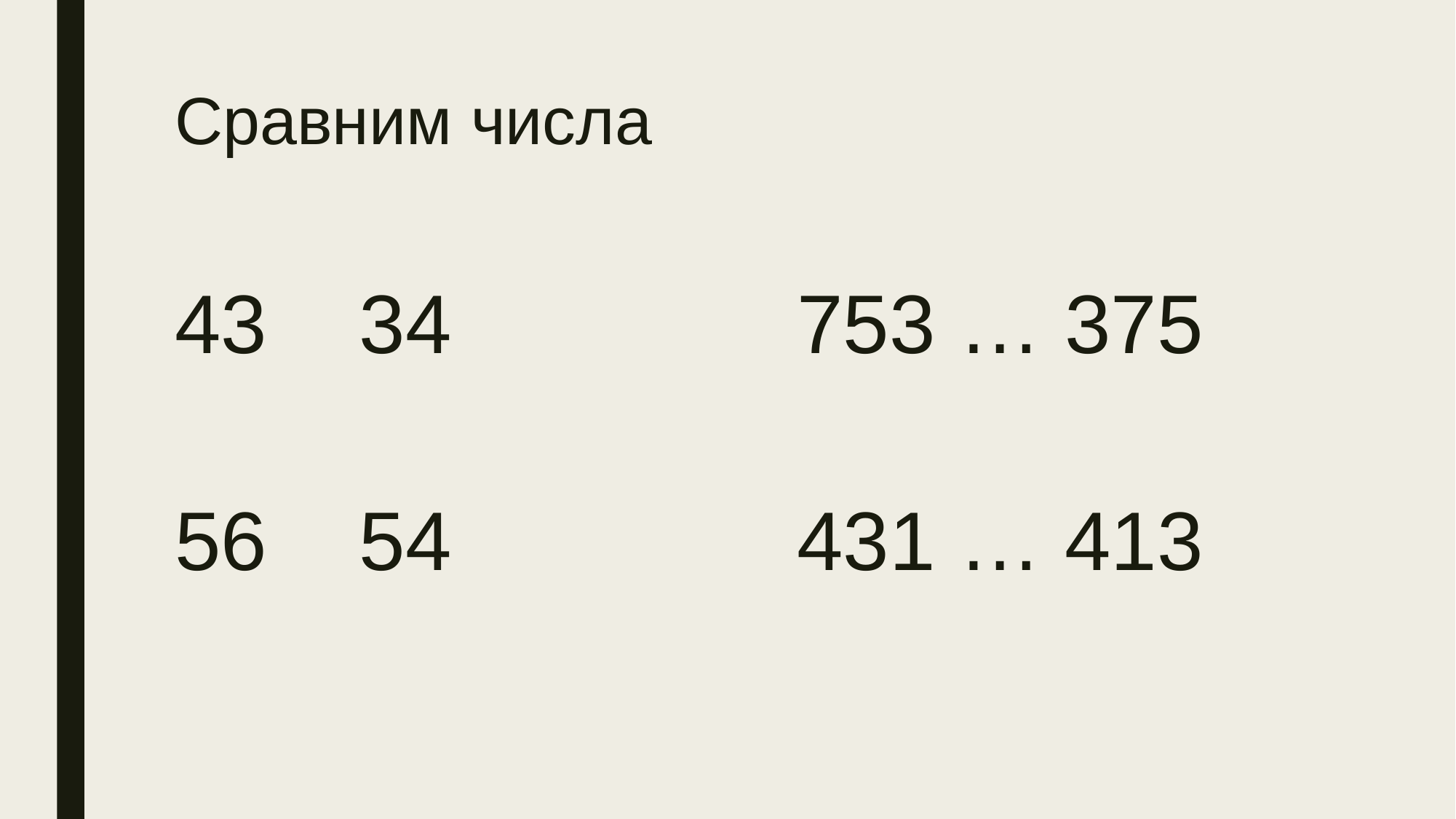

# Сравним числа
43    34               753 … 375

56    54               431 … 413